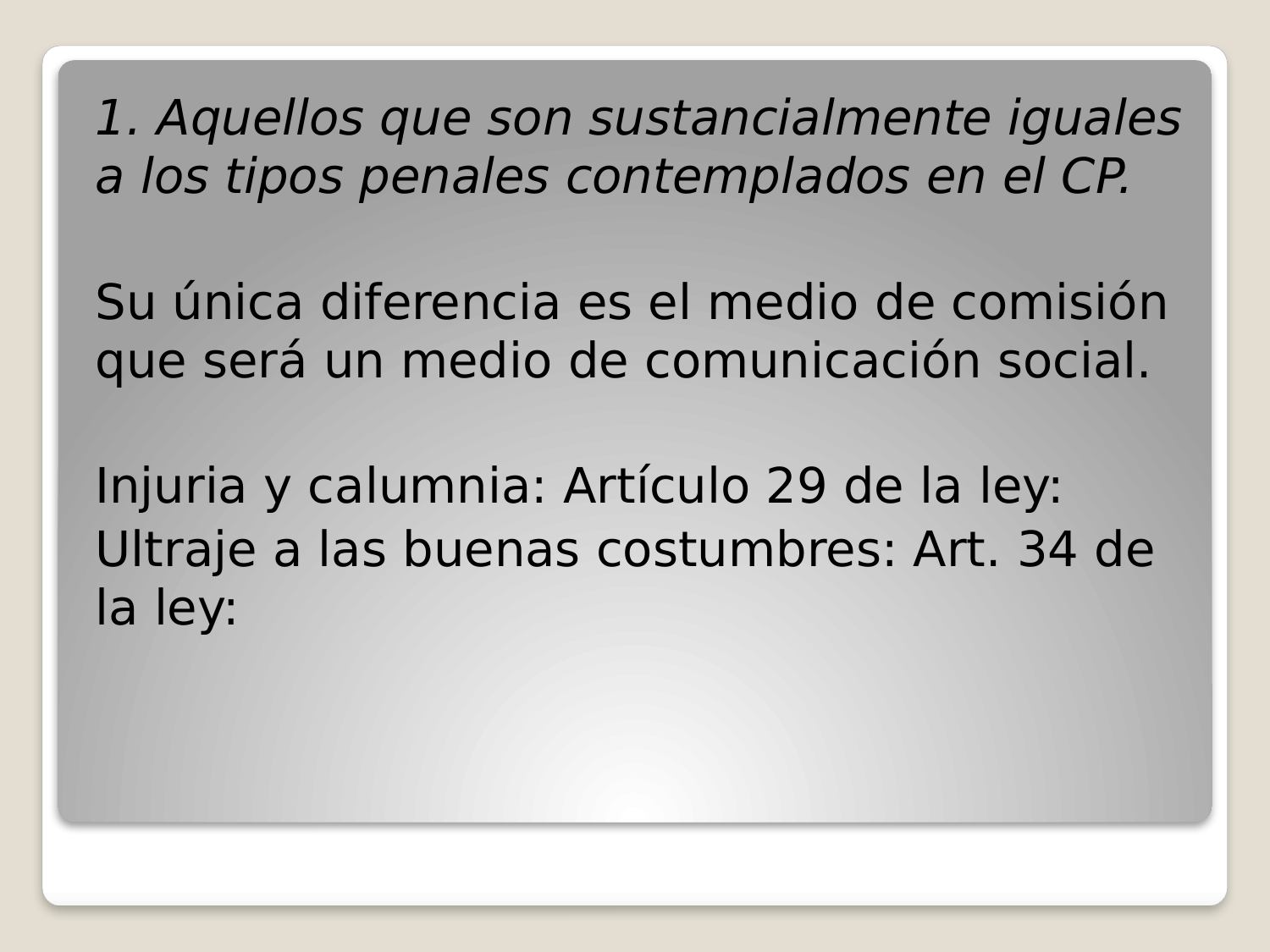

1. Aquellos que son sustancialmente iguales a los tipos penales contemplados en el CP.

Su única diferencia es el medio de comisión que será un medio de comunicación social.

Injuria y calumnia: Artículo 29 de la ley:
Ultraje a las buenas costumbres: Art. 34 de la ley:

#